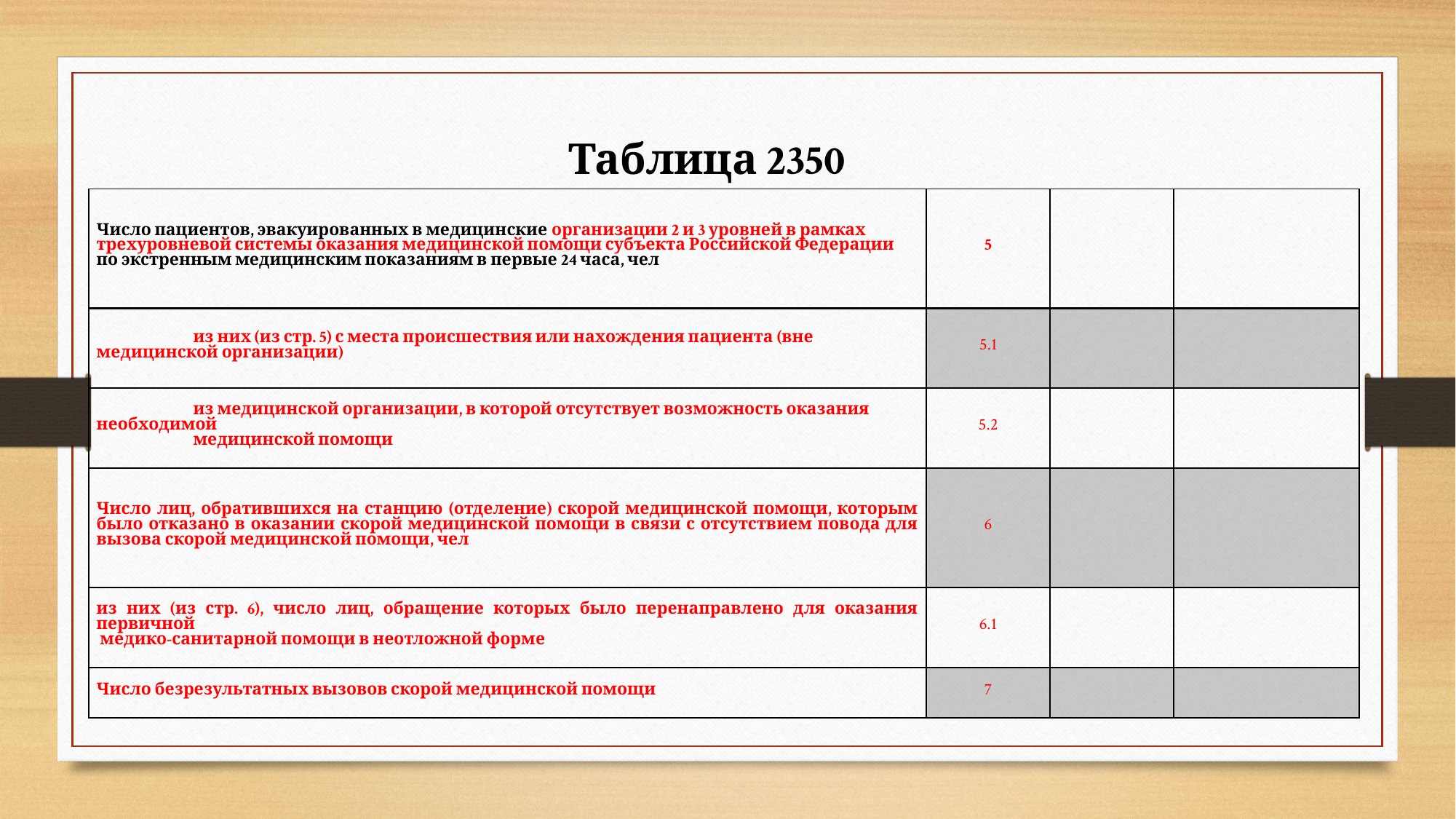

Таблица 2350

| Число пациентов, эвакуированных в медицинские организации 2 и 3 уровней в рамках трехуровневой системы оказания медицинской помощи субъекта Российской Федерации по экстренным медицинским показаниям в первые 24 часа, чел | 5 |  |  |
| --- | --- | --- | --- |
| из них (из стр. 5) с места происшествия или нахождения пациента (вне медицинской организации) | 5.1 |  |  |
| из медицинской организации, в которой отсутствует возможность оказания необходимой медицинской помощи | 5.2 |  |  |
| Число лиц, обратившихся на станцию (отделение) скорой медицинской помощи, которым было отказано в оказании скорой медицинской помощи в связи с отсутствием повода для вызова скорой медицинской помощи, чел | 6 |  |  |
| из них (из стр. 6), число лиц, обращение которых было перенаправлено для оказания первичной медико-санитарной помощи в неотложной форме | 6.1 |  |  |
| Число безрезультатных вызовов скорой медицинской помощи | 7 |  |  |